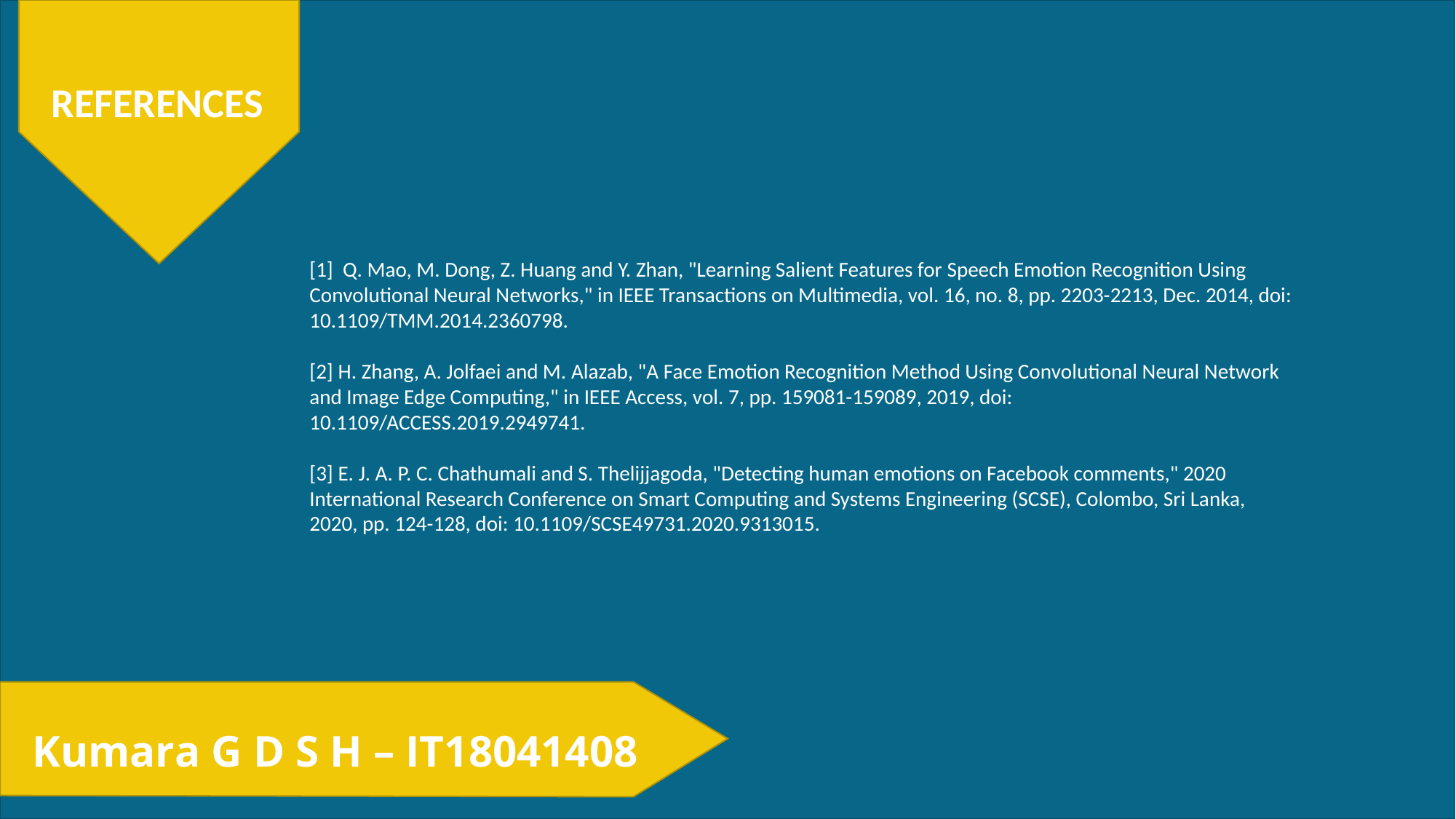

REFERENCES
[1]  Q. Mao, M. Dong, Z. Huang and Y. Zhan, "Learning Salient Features for Speech Emotion Recognition Using Convolutional Neural Networks," in IEEE Transactions on Multimedia, vol. 16, no. 8, pp. 2203-2213, Dec. 2014, doi: 10.1109/TMM.2014.2360798.

[2] H. Zhang, A. Jolfaei and M. Alazab, "A Face Emotion Recognition Method Using Convolutional Neural Network and Image Edge Computing," in IEEE Access, vol. 7, pp. 159081-159089, 2019, doi: 10.1109/ACCESS.2019.2949741.

[3] E. J. A. P. C. Chathumali and S. Thelijjagoda, "Detecting human emotions on Facebook comments," 2020 International Research Conference on Smart Computing and Systems Engineering (SCSE), Colombo, Sri Lanka, 2020, pp. 124-128, doi: 10.1109/SCSE49731.2020.9313015.

Kumara G D S H – IT18041408